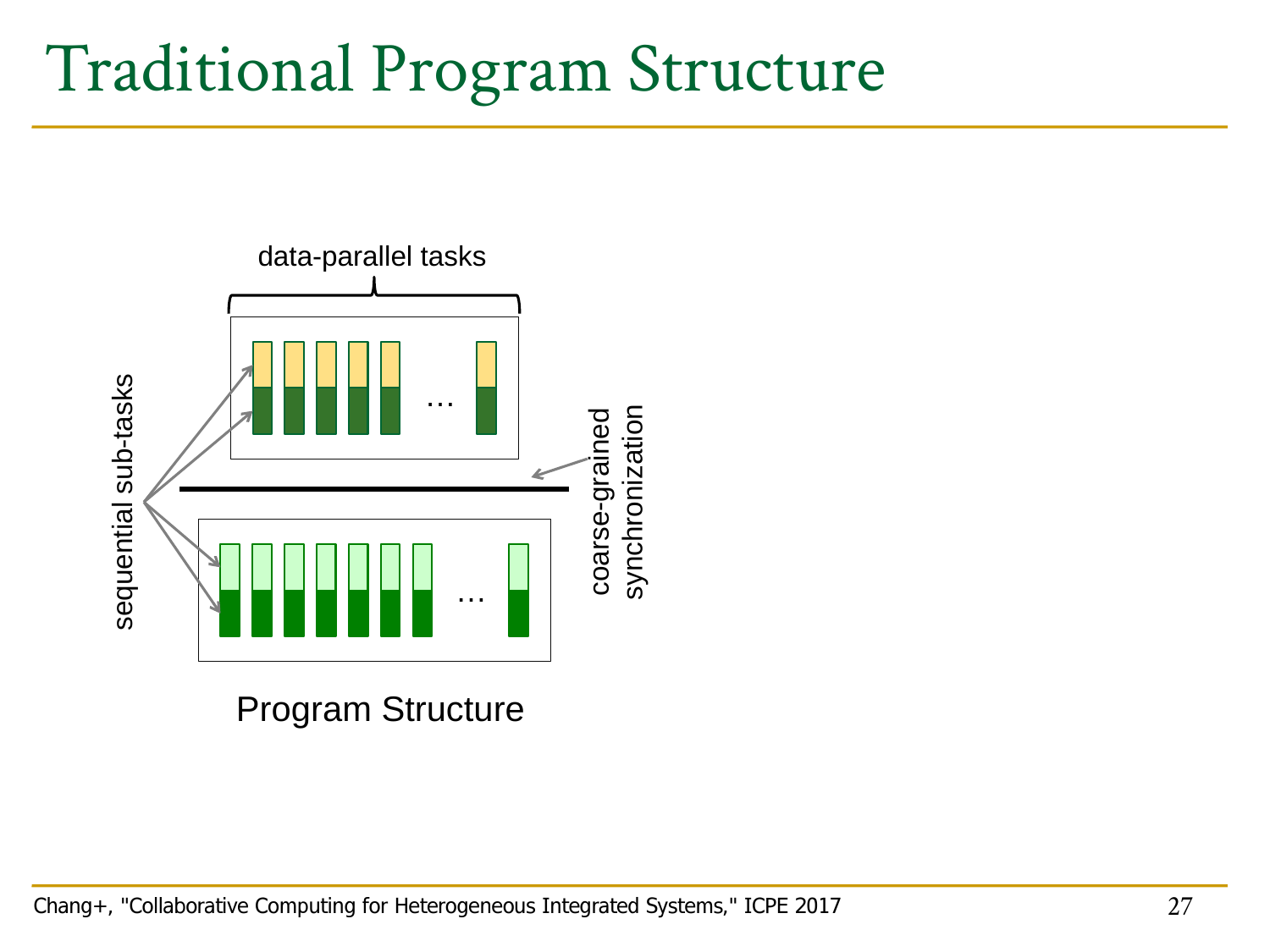

# Traditional Program Structure

data-parallel tasks

…

coarse-grained synchronization
sequential sub-tasks

…

Program Structure
27
Chang+, "Collaborative Computing for Heterogeneous Integrated Systems," ICPE 2017